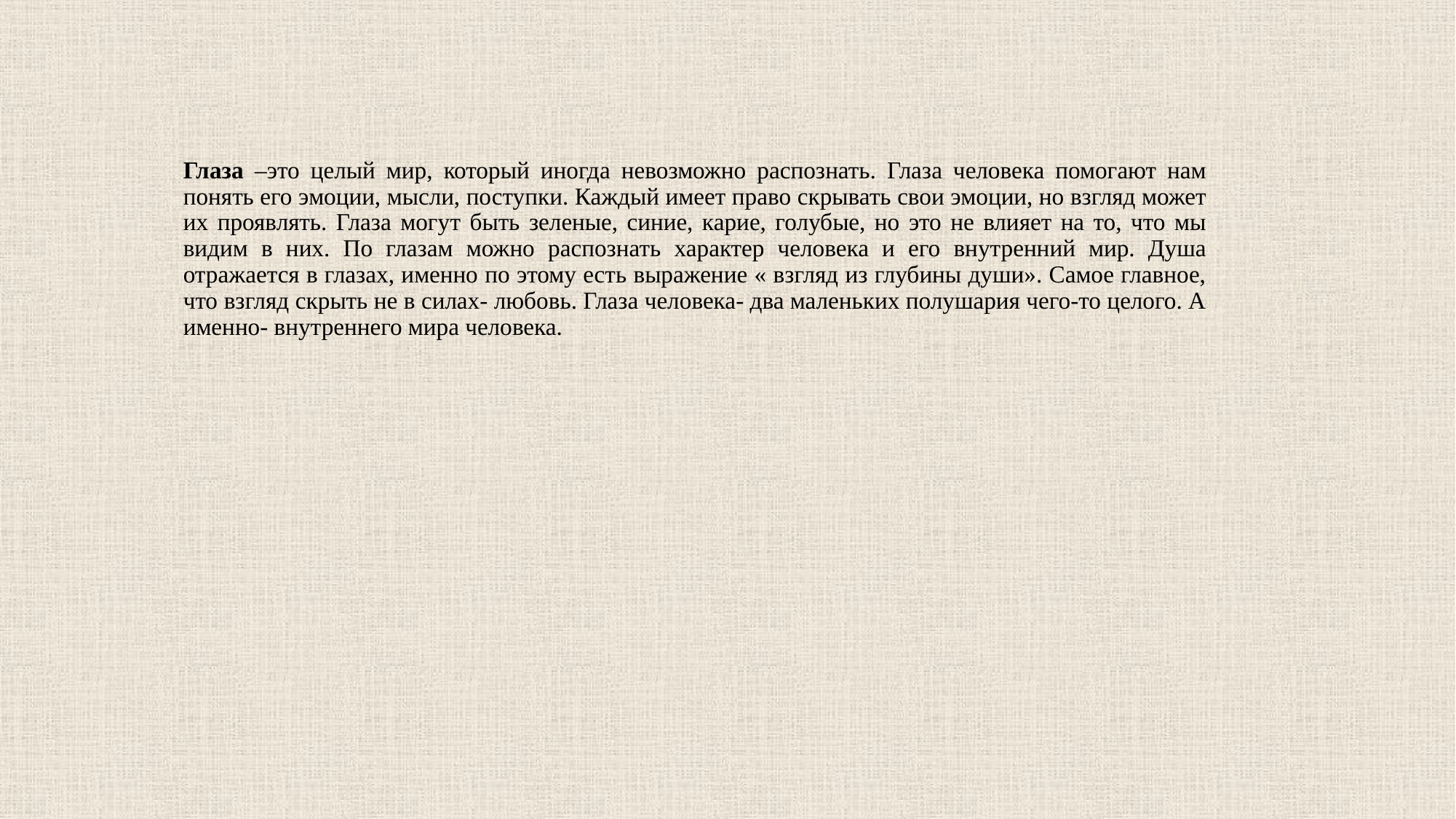

# Глаза –это целый мир, который иногда невозможно распознать. Глаза человека помогают нам понять его эмоции, мысли, поступки. Каждый имеет право скрывать свои эмоции, но взгляд может их проявлять. Глаза могут быть зеленые, синие, карие, голубые, но это не влияет на то, что мы видим в них. По глазам можно распознать характер человека и его внутренний мир. Душа отражается в глазах, именно по этому есть выражение « взгляд из глубины души». Самое главное, что взгляд скрыть не в силах- любовь. Глаза человека- два маленьких полушария чего-то целого. А именно- внутреннего мира человека.